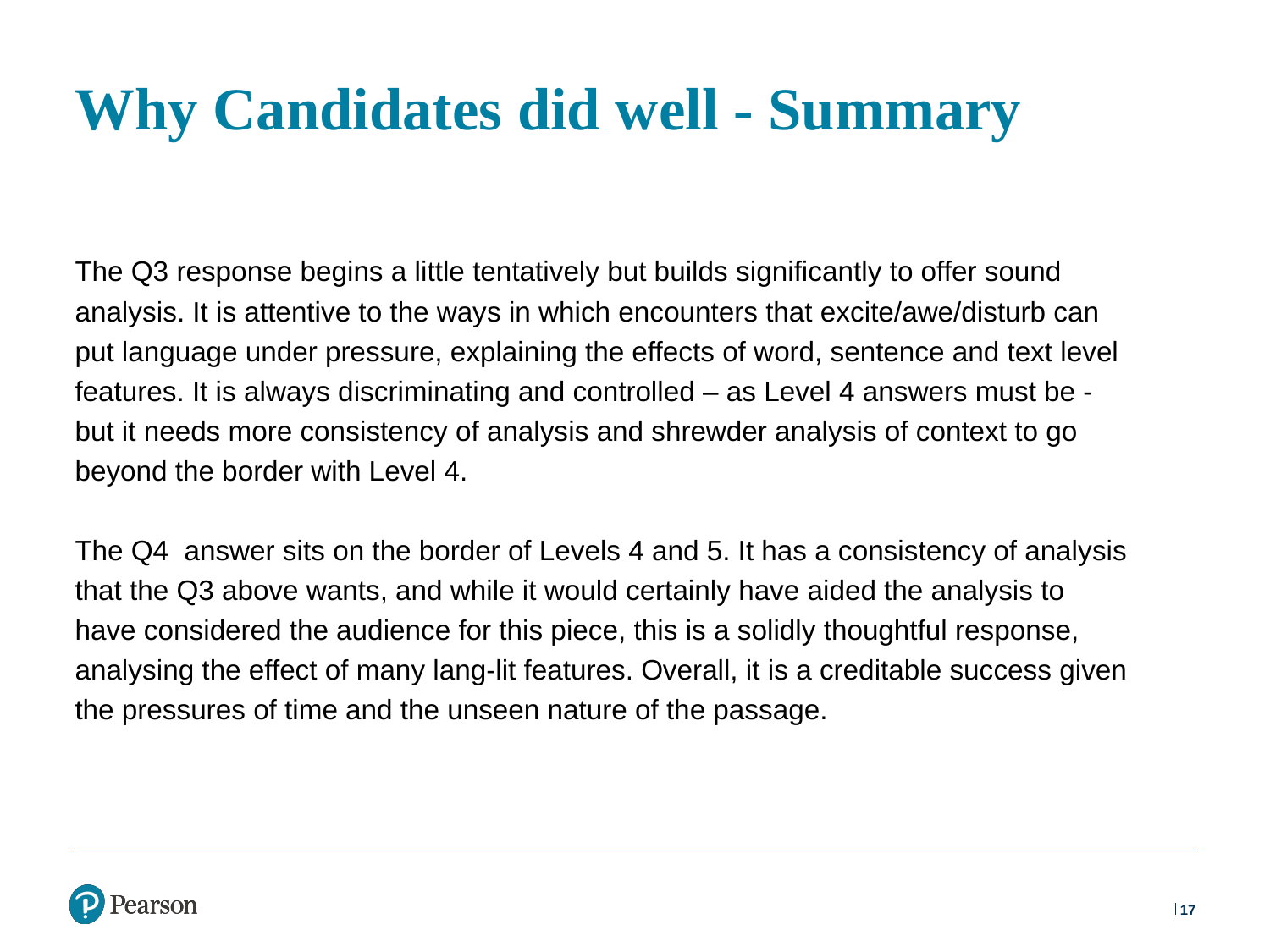

# Why Candidates did well - Summary
The Q3 response begins a little tentatively but builds significantly to offer sound analysis. It is attentive to the ways in which encounters that excite/awe/disturb can put language under pressure, explaining the effects of word, sentence and text level features. It is always discriminating and controlled – as Level 4 answers must be - but it needs more consistency of analysis and shrewder analysis of context to go beyond the border with Level 4.

The Q4  answer sits on the border of Levels 4 and 5. It has a consistency of analysis that the Q3 above wants, and while it would certainly have aided the analysis to have considered the audience for this piece, this is a solidly thoughtful response, analysing the effect of many lang-lit features. Overall, it is a creditable success given the pressures of time and the unseen nature of the passage.

17